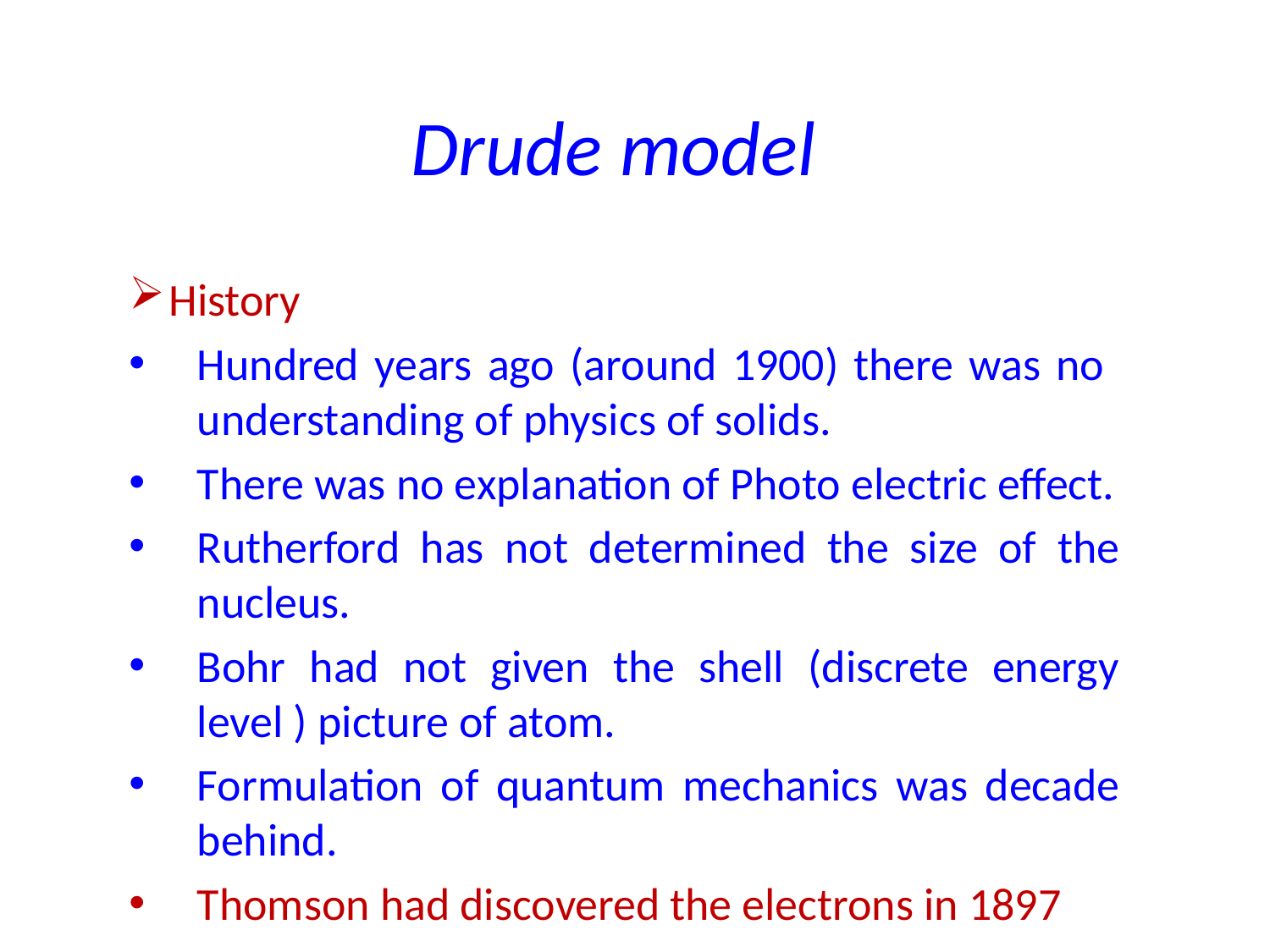

# Drude model
 History
Hundred years ago (around 1900) there was no  understanding of physics of solids.
There was no explanation of Photo electric effect.
Rutherford has not determined the size of the nucleus.
Bohr had not given the shell (discrete energy level ) picture of atom.
Formulation of quantum mechanics was decade behind.
Thomson had discovered the electrons in 1897